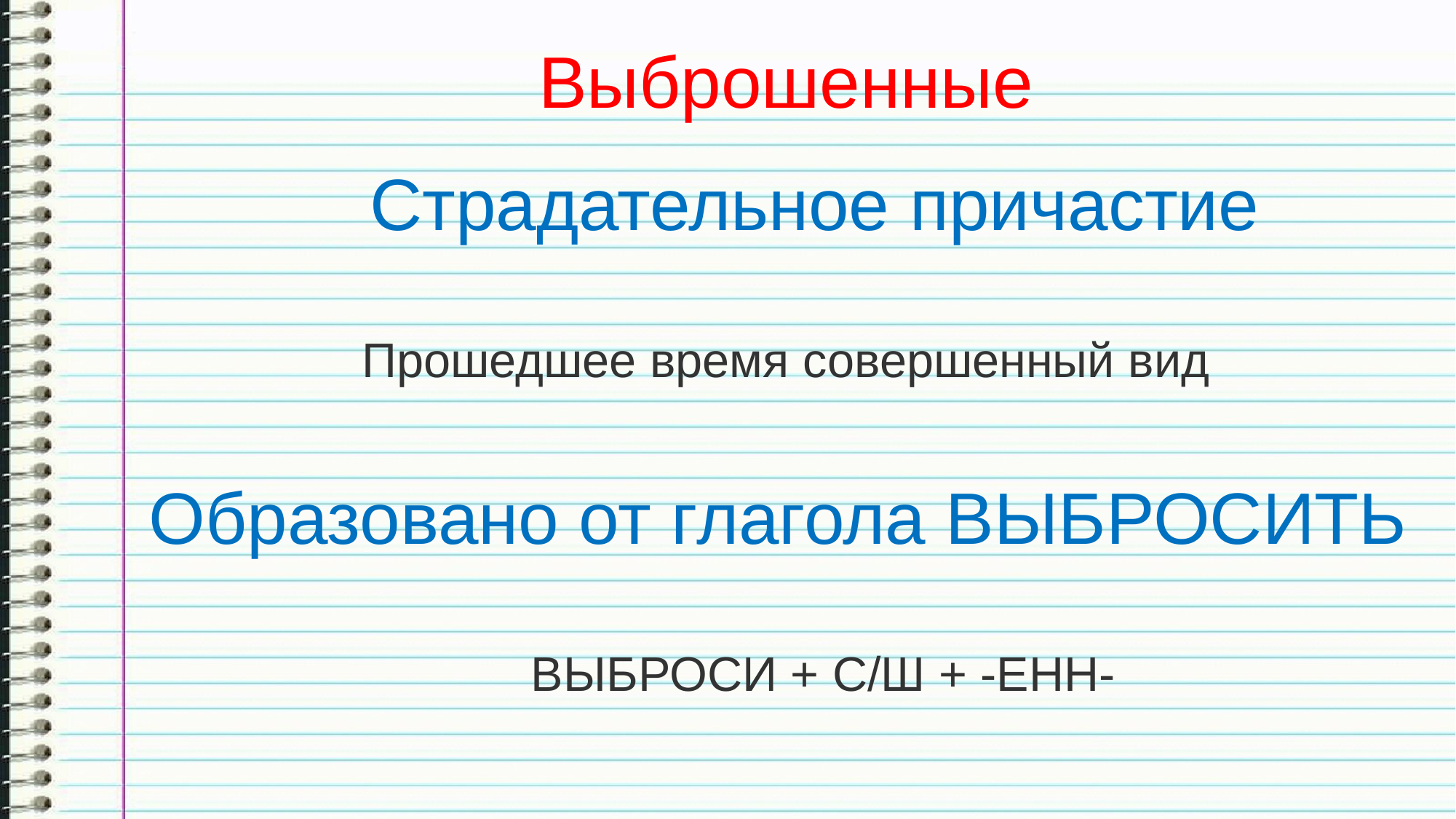

Выброшенные
Страдательное причастие
Прошедшее время совершенный вид
Образовано от глагола ВЫБРОСИТЬ
ВЫБРОСИ + С/Ш + -ЕНН-